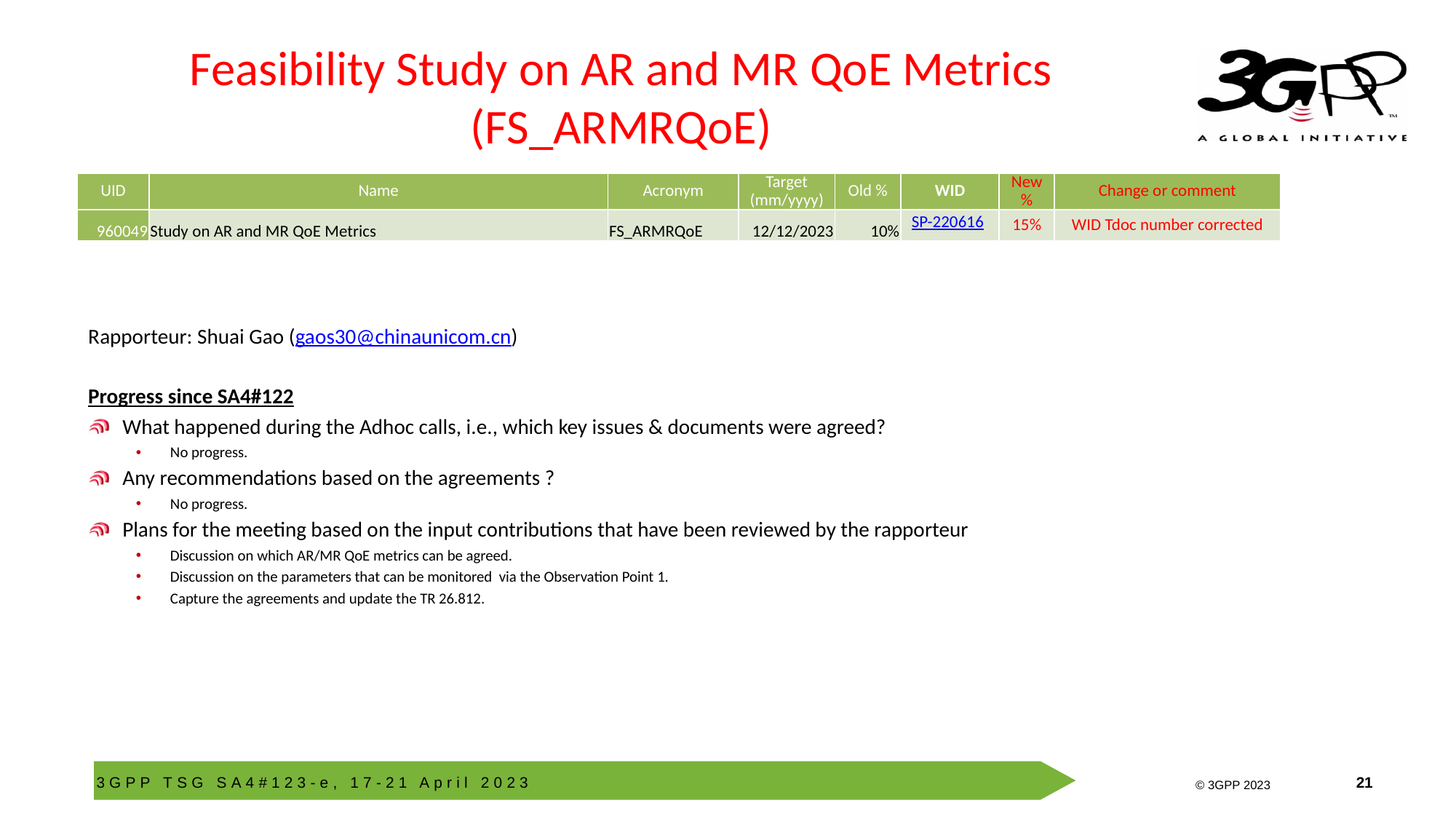

# Feasibility Study on AR and MR QoE Metrics (FS_ARMRQoE)
| UID | Name | Acronym | Target (mm/yyyy) | Old % | WID | New % | Change or comment |
| --- | --- | --- | --- | --- | --- | --- | --- |
| 960049 | Study on AR and MR QoE Metrics | FS\_ARMRQoE | 12/12/2023 | 10% | SP-220616 | 15% | WID Tdoc number corrected |
Rapporteur: Shuai Gao (gaos30@chinaunicom.cn)

Progress since SA4#122
What happened during the Adhoc calls, i.e., which key issues & documents were agreed?
No progress.
Any recommendations based on the agreements ?
No progress.
Plans for the meeting based on the input contributions that have been reviewed by the rapporteur
Discussion on which AR/MR QoE metrics can be agreed.
Discussion on the parameters that can be monitored  via the Observation Point 1.
Capture the agreements and update the TR 26.812.